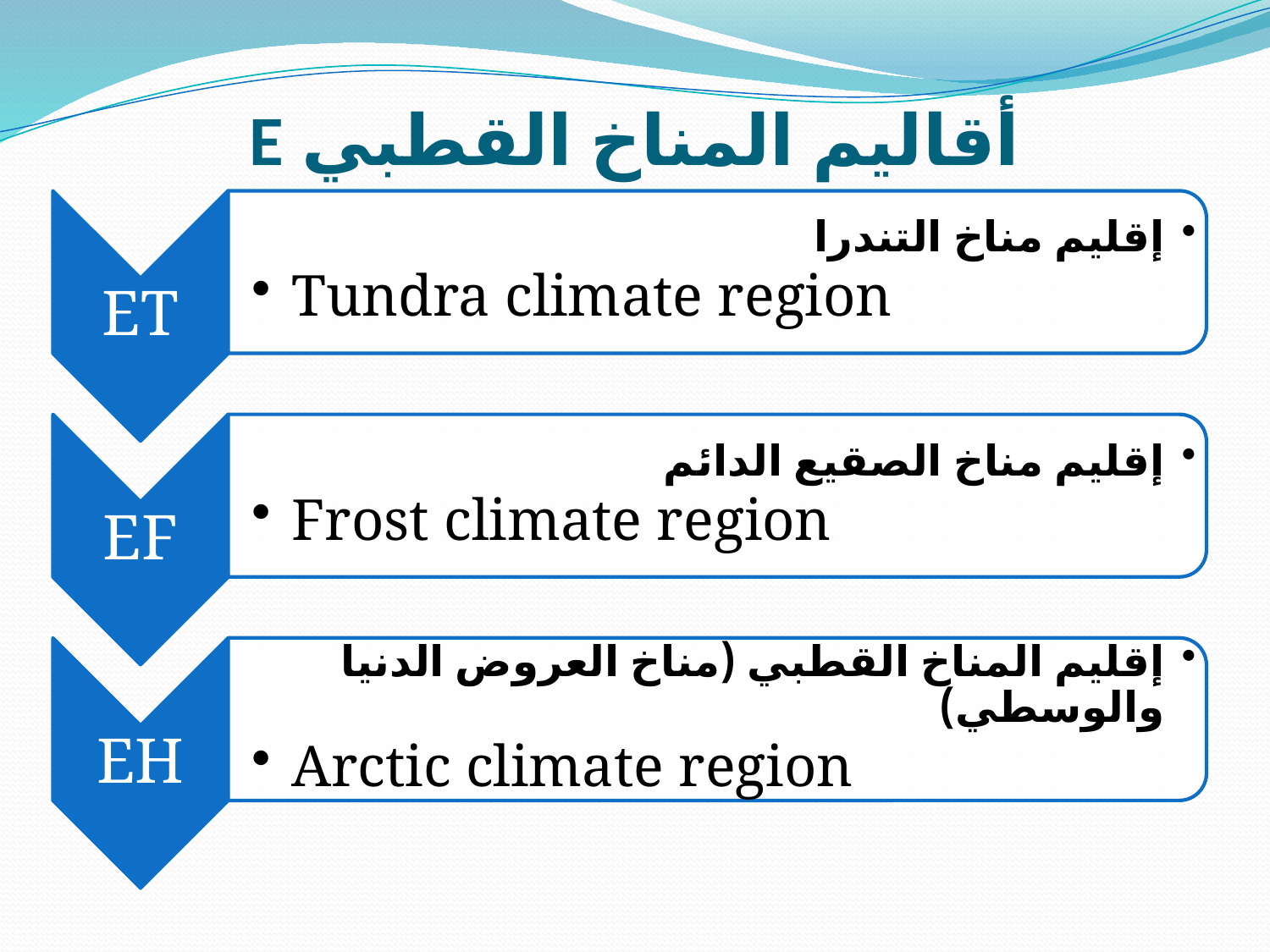

# أقاليم المناخ القطبي E
ET
إقليم مناخ التندرا
Tundra climate region
EF
إقليم مناخ الصقيع الدائم
Frost climate region
EH
إقليم المناخ القطبي (مناخ العروض الدنيا والوسطي)
Arctic climate region